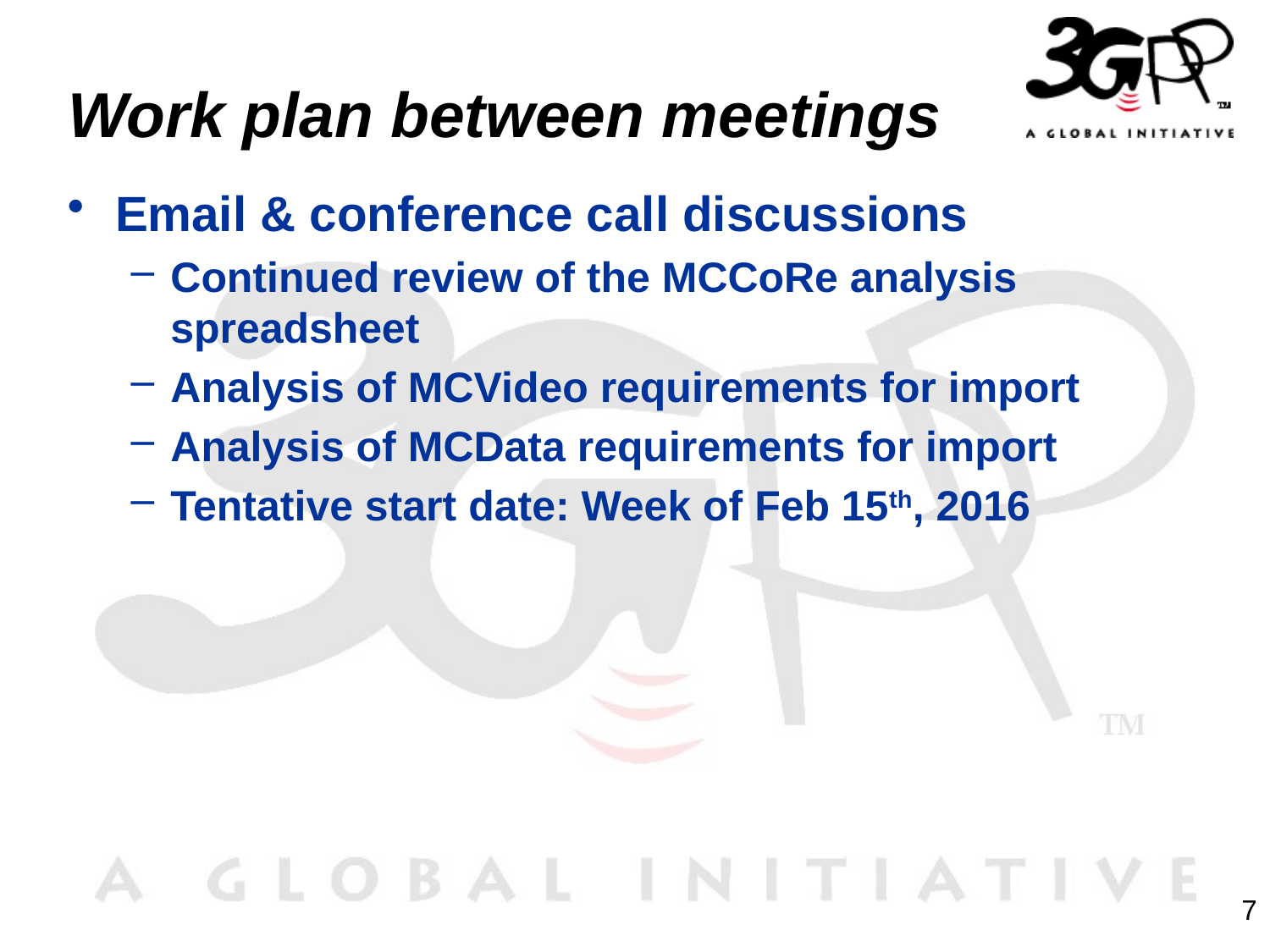

# Work plan between meetings
Email & conference call discussions
Continued review of the MCCoRe analysis spreadsheet
Analysis of MCVideo requirements for import
Analysis of MCData requirements for import
Tentative start date: Week of Feb 15th, 2016
7